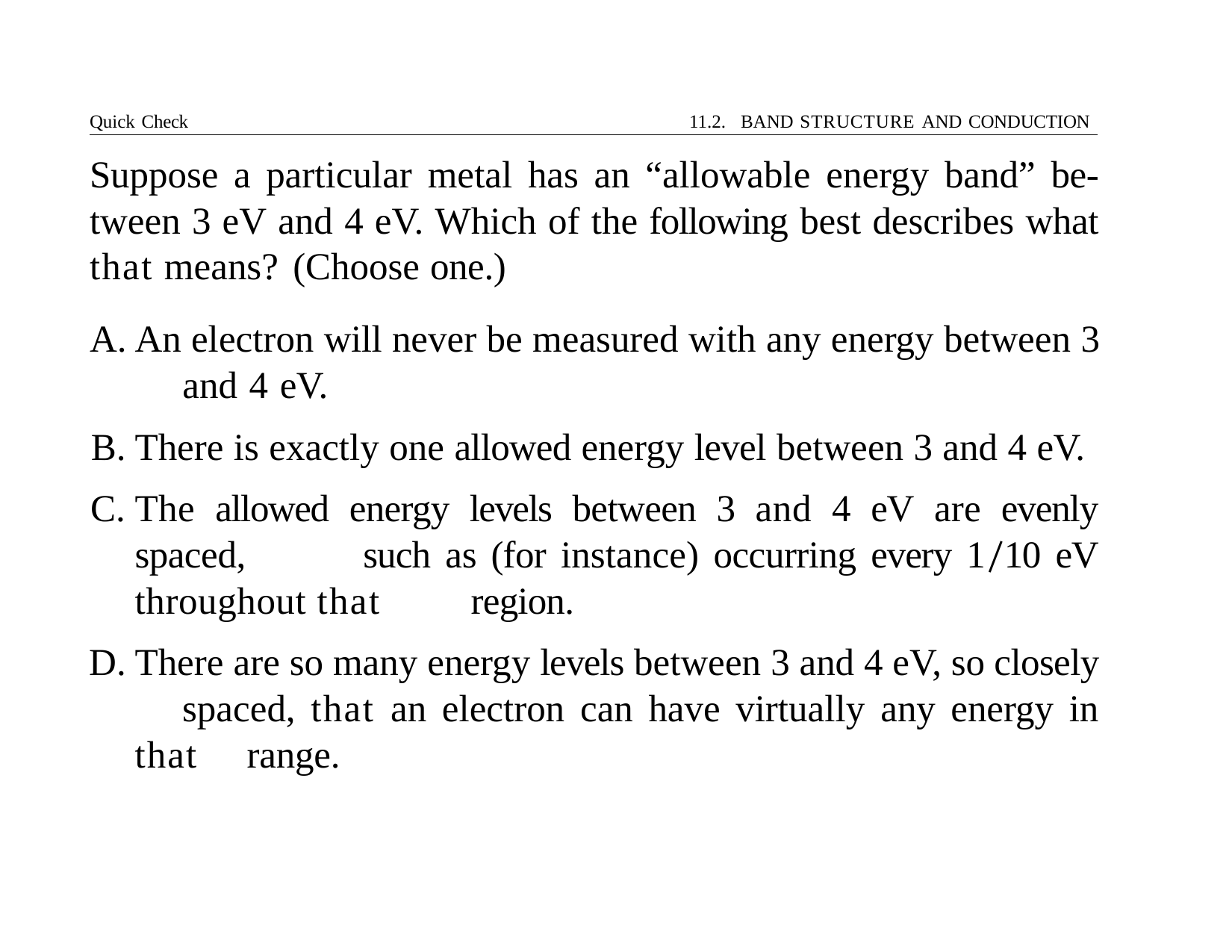

Quick Check	11.2.  BAND STRUCTURE AND CONDUCTION

# Suppose a particular metal has an “allowable energy band” be- tween 3 eV and 4 eV. Which of the following best describes what that means? (Choose one.)
An electron will never be measured with any energy between 3 	and 4 eV.
There is exactly one allowed energy level between 3 and 4 eV.
The allowed energy levels between 3 and 4 eV are evenly spaced, 	such as (for instance) occurring every 1/10 eV throughout that 	region.
There are so many energy levels between 3 and 4 eV, so closely 	spaced, that an electron can have virtually any energy in that 	range.